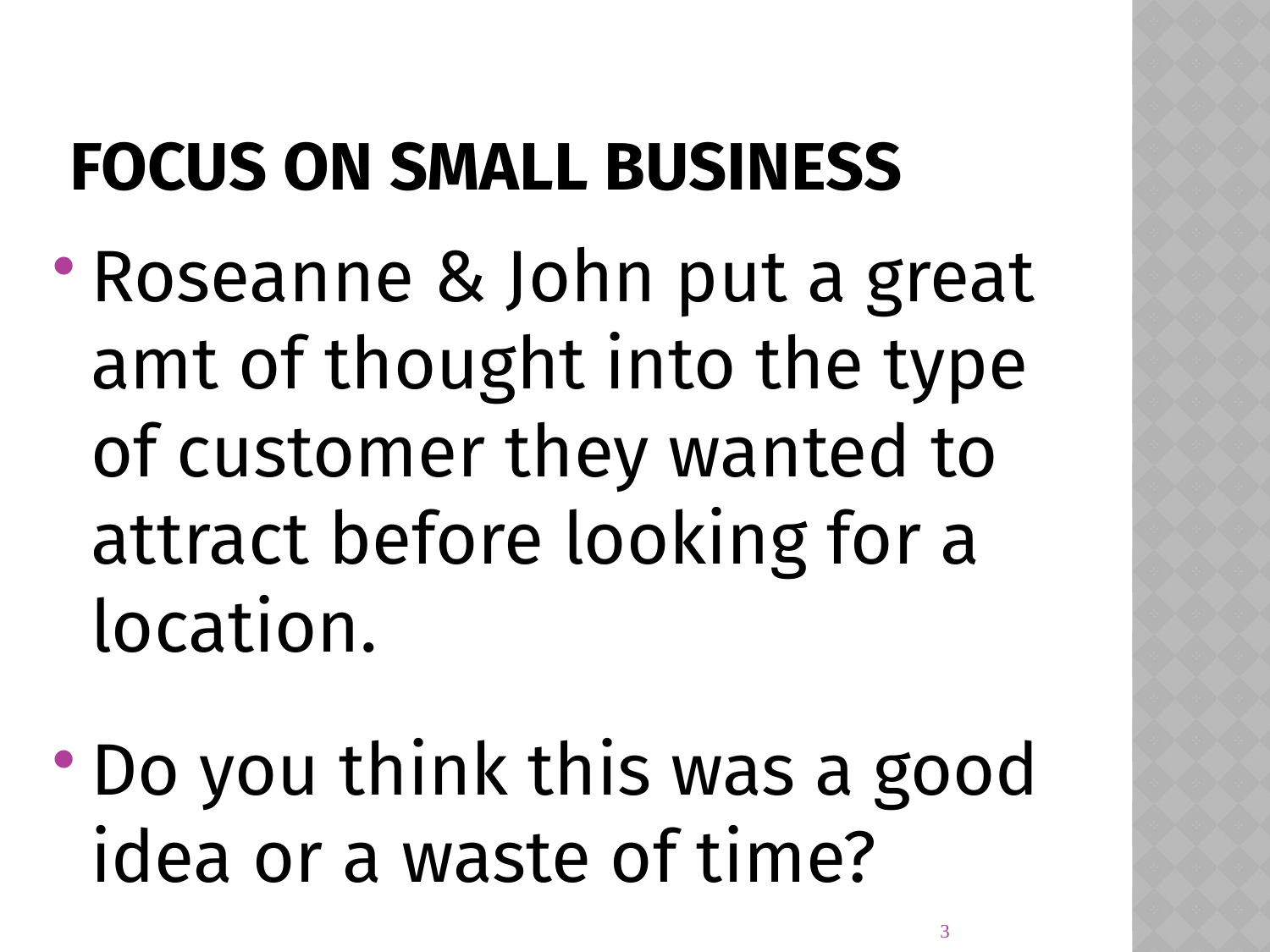

# Focus on Small Business
Roseanne & John put a great amt of thought into the type of customer they wanted to attract before looking for a location.

Do you think this was a good idea or a waste of time?
3